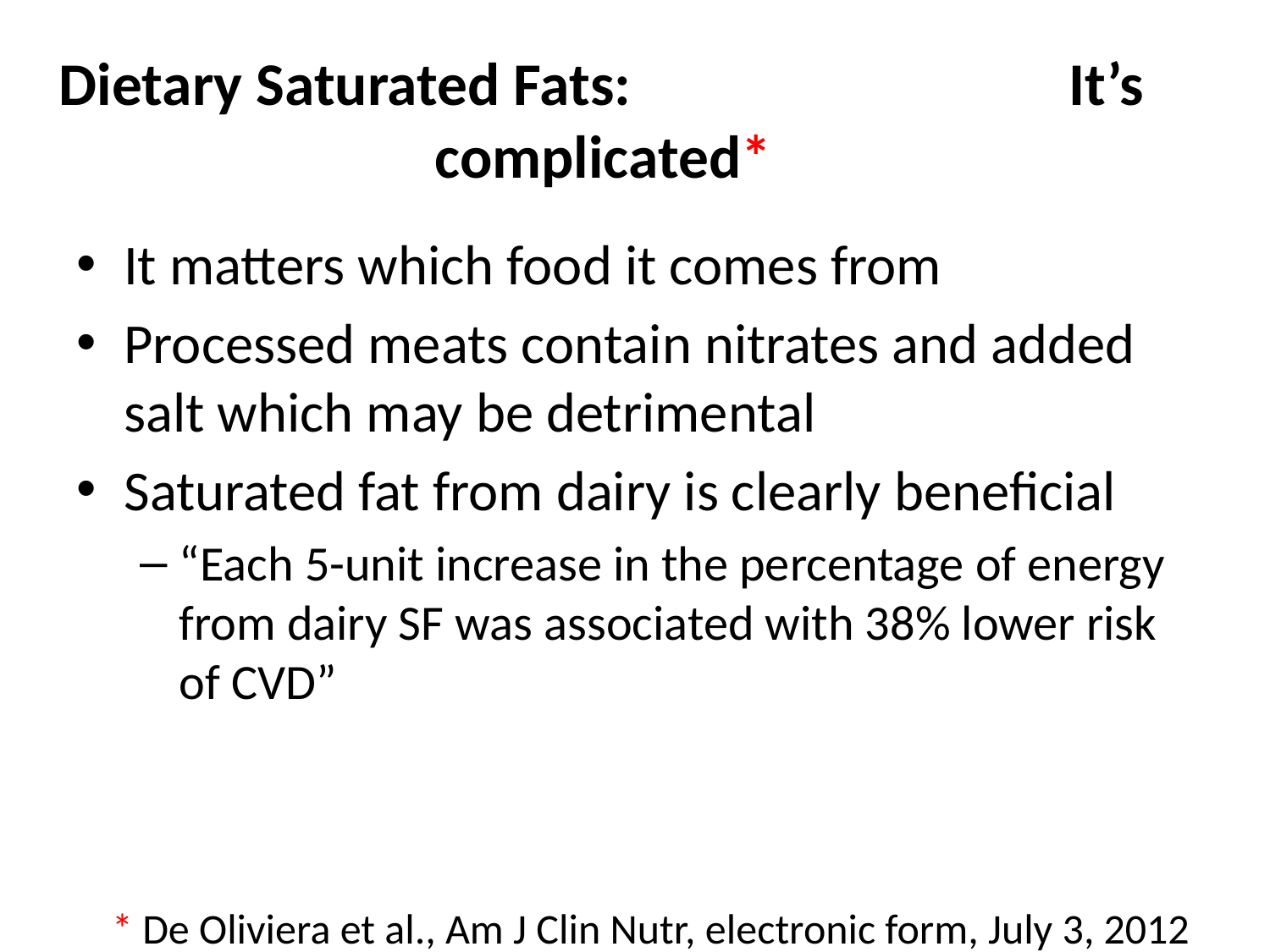

# Dietary Saturated Fats:                                It’s complicated*
It matters which food it comes from
Processed meats contain nitrates and added salt which may be detrimental
Saturated fat from dairy is clearly beneficial
“Each 5-unit increase in the percentage of energy from dairy SF was associated with 38% lower risk of CVD”
* De Oliviera et al., Am J Clin Nutr, electronic form, July 3, 2012